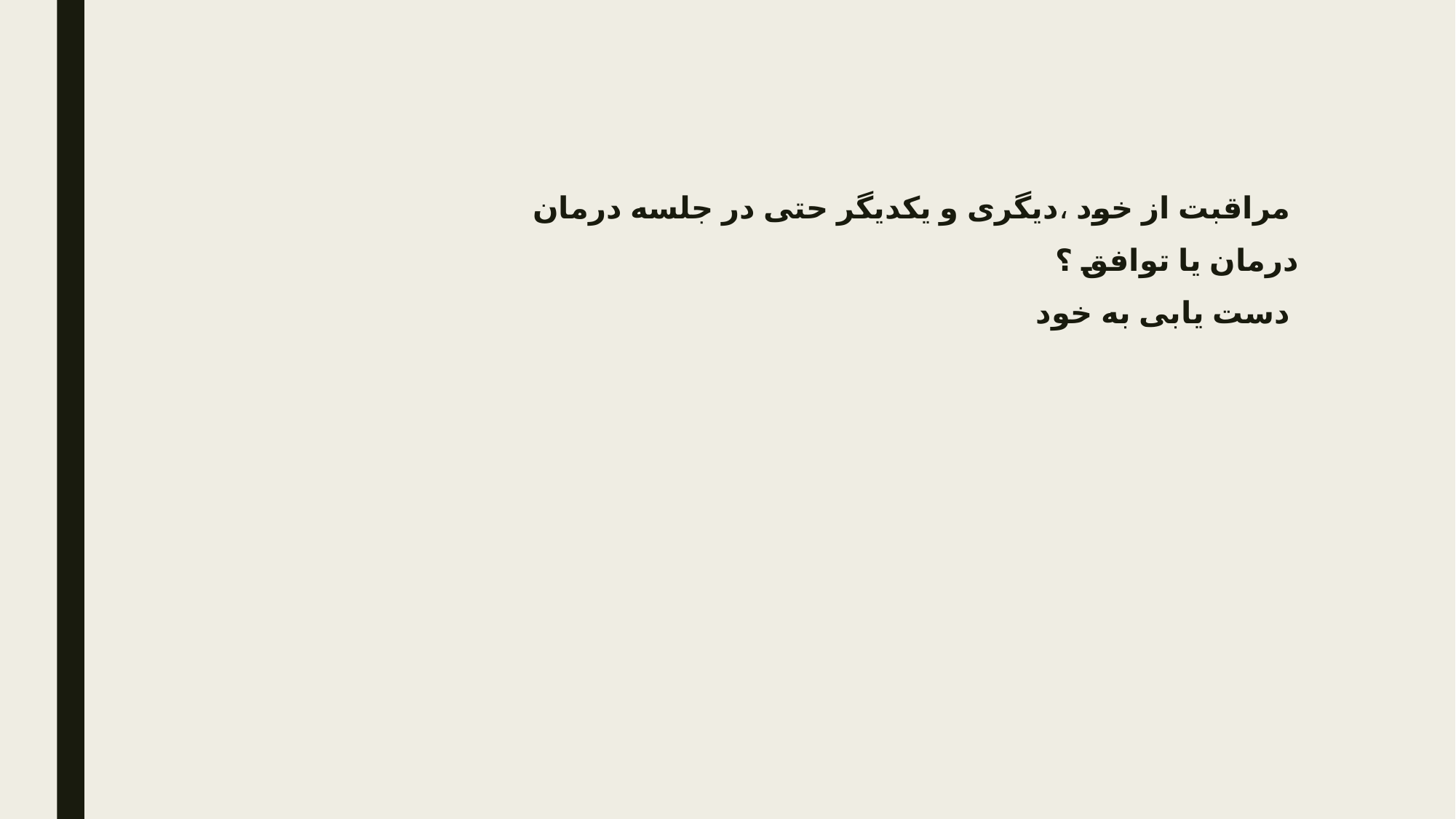

مراقبت از خود ،دیگری و یکدیگر حتی در جلسه درمان
درمان یا توافق ؟
دست یابی به خود